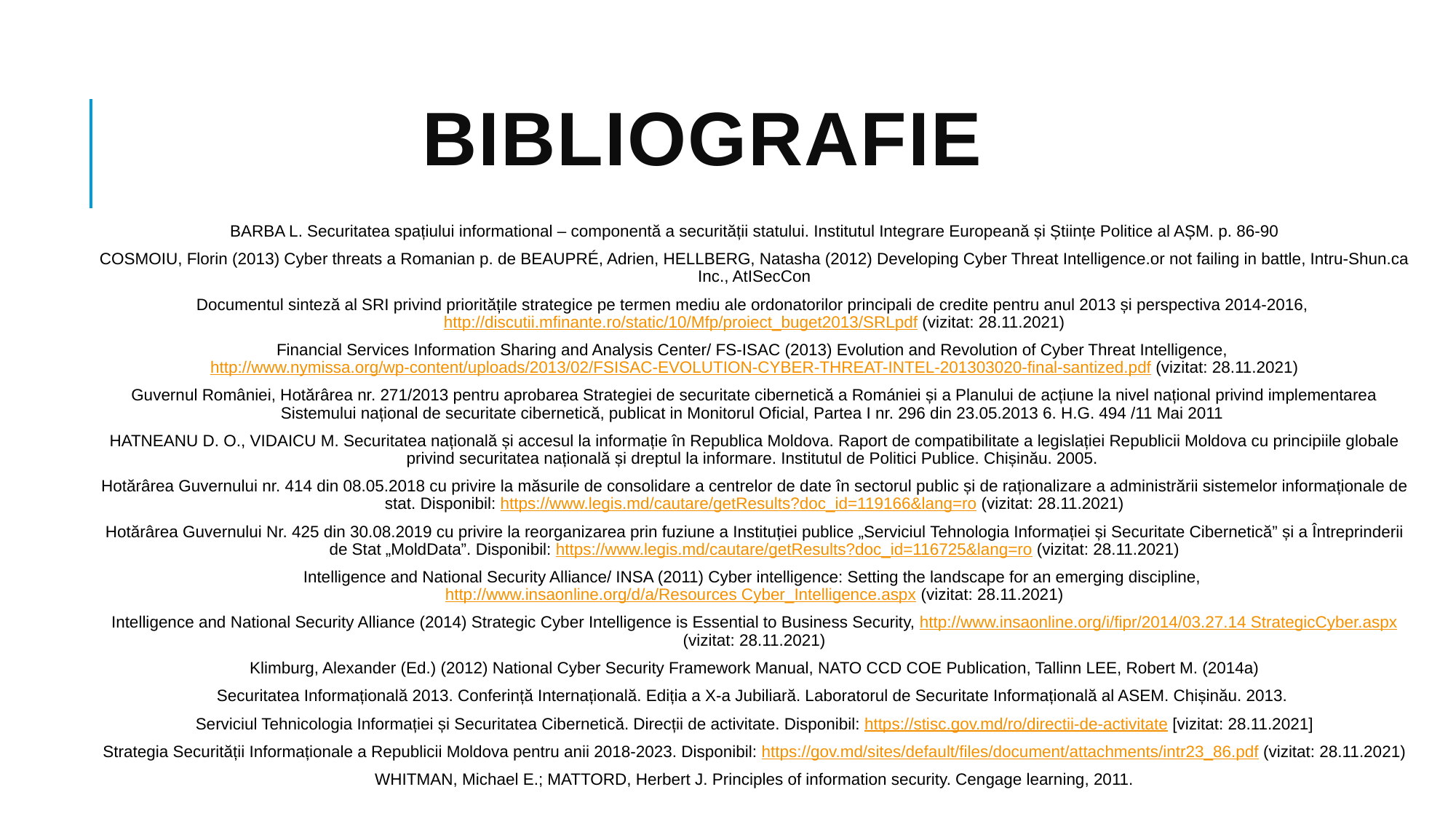

# BIBLIOGRAFIE
BARBA L. Securitatea spațiului informational – componentă a securității statului. Institutul Integrare Europeană și Științe Politice al AȘM. p. 86-90
COSMOIU, Florin (2013) Cyber threats a Romanian p. de BEAUPRÉ, Adrien, HELLBERG, Natasha (2012) Developing Cyber Threat Intelligence.or not failing in battle, Intru-Shun.ca Inc., AtISecCon
Documentul sinteză al SRI privind prioritățile strategice pe termen mediu ale ordonatorilor principali de credite pentru anul 2013 și perspectiva 2014-2016, http://discutii.mfinante.ro/static/10/Mfp/proiect_buget2013/SRLpdf (vizitat: 28.11.2021)
Financial Services Information Sharing and Analysis Center/ FS-ISAC (2013) Evolution and Revolution of Cyber Threat Intelligence, http://www.nymissa.org/wp-content/uploads/2013/02/FSISAC-EVOLUTION-CYBER-THREAT-INTEL-201303020-final-santized.pdf (vizitat: 28.11.2021)
Guvernul României, Hotărârea nr. 271/2013 pentru aprobarea Strategiei de securitate cibernetică a Romániei și a Planului de acțiune la nivel național privind implementarea Sistemului național de securitate cibernetică, publicat in Monitorul Oficial, Partea I nr. 296 din 23.05.2013 6. H.G. 494 /11 Mai 2011
HATNEANU D. O., VIDAICU M. Securitatea națională și accesul la informație în Republica Moldova. Raport de compatibilitate a legislației Republicii Moldova cu principiile globale privind securitatea națională și dreptul la informare. Institutul de Politici Publice. Chișinău. 2005.
Hotărârea Guvernului nr. 414 din 08.05.2018 cu privire la măsurile de consolidare a centrelor de date în sectorul public și de raționalizare a administrării sistemelor informaționale de stat. Disponibil: https://www.legis.md/cautare/getResults?doc_id=119166&lang=ro (vizitat: 28.11.2021)
Hotărârea Guvernului Nr. 425 din 30.08.2019 cu privire la reorganizarea prin fuziune a Instituției publice „Serviciul Tehnologia Informației și Securitate Cibernetică” și a Întreprinderii de Stat „MoldData”. Disponibil: https://www.legis.md/cautare/getResults?doc_id=116725&lang=ro (vizitat: 28.11.2021)
Intelligence and National Security Alliance/ INSA (2011) Cyber intelligence: Setting the landscape for an emerging discipline, http://www.insaonline.org/d/a/Resources Cyber_Intelligence.aspx (vizitat: 28.11.2021)
Intelligence and National Security Alliance (2014) Strategic Cyber Intelligence is Essential to Business Security, http://www.insaonline.org/i/fipr/2014/03.27.14 StrategicCyber.aspx (vizitat: 28.11.2021)
Klimburg, Alexander (Ed.) (2012) National Cyber Security Framework Manual, NATO CCD COE Publication, Tallinn LEE, Robert M. (2014a)
Securitatea Informațională 2013. Conferință Internațională. Ediția a X-a Jubiliară. Laboratorul de Securitate Informațională al ASEM. Chișinău. 2013.
Serviciul Tehnicologia Informației și Securitatea Cibernetică. Direcții de activitate. Disponibil: https://stisc.gov.md/ro/directii-de-activitate [vizitat: 28.11.2021]
Strategia Securității Informaționale a Republicii Moldova pentru anii 2018-2023. Disponibil: https://gov.md/sites/default/files/document/attachments/intr23_86.pdf (vizitat: 28.11.2021)
WHITMAN, Michael E.; MATTORD, Herbert J. Principles of information security. Cengage learning, 2011.